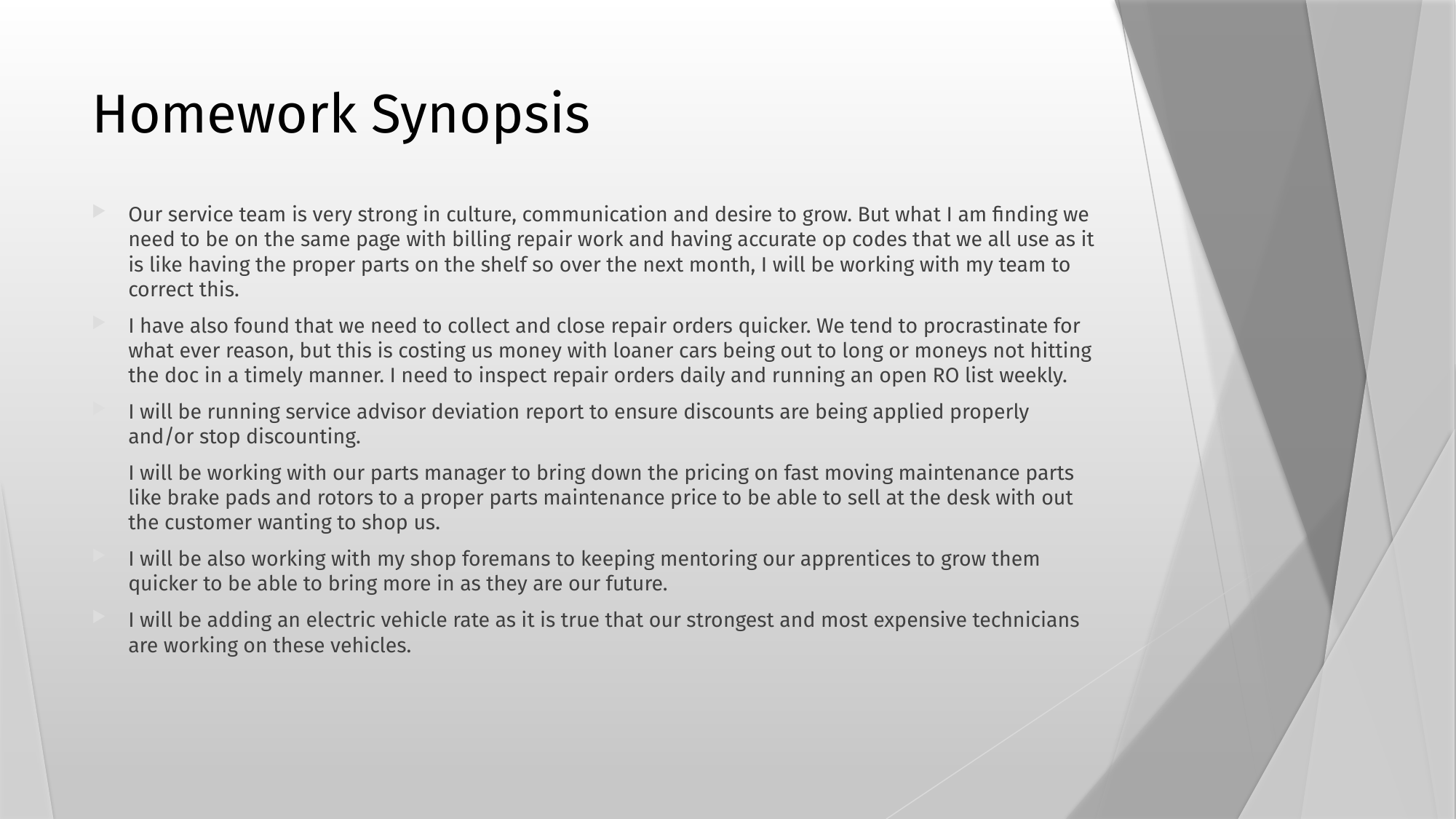

# Homework Synopsis
Our service team is very strong in culture, communication and desire to grow. But what I am finding we need to be on the same page with billing repair work and having accurate op codes that we all use as it is like having the proper parts on the shelf so over the next month, I will be working with my team to correct this.
I have also found that we need to collect and close repair orders quicker. We tend to procrastinate for what ever reason, but this is costing us money with loaner cars being out to long or moneys not hitting the doc in a timely manner. I need to inspect repair orders daily and running an open RO list weekly.
I will be running service advisor deviation report to ensure discounts are being applied properly and/or stop discounting.
I will be working with our parts manager to bring down the pricing on fast moving maintenance parts like brake pads and rotors to a proper parts maintenance price to be able to sell at the desk with out the customer wanting to shop us.
I will be also working with my shop foremans to keeping mentoring our apprentices to grow them quicker to be able to bring more in as they are our future.
I will be adding an electric vehicle rate as it is true that our strongest and most expensive technicians are working on these vehicles.